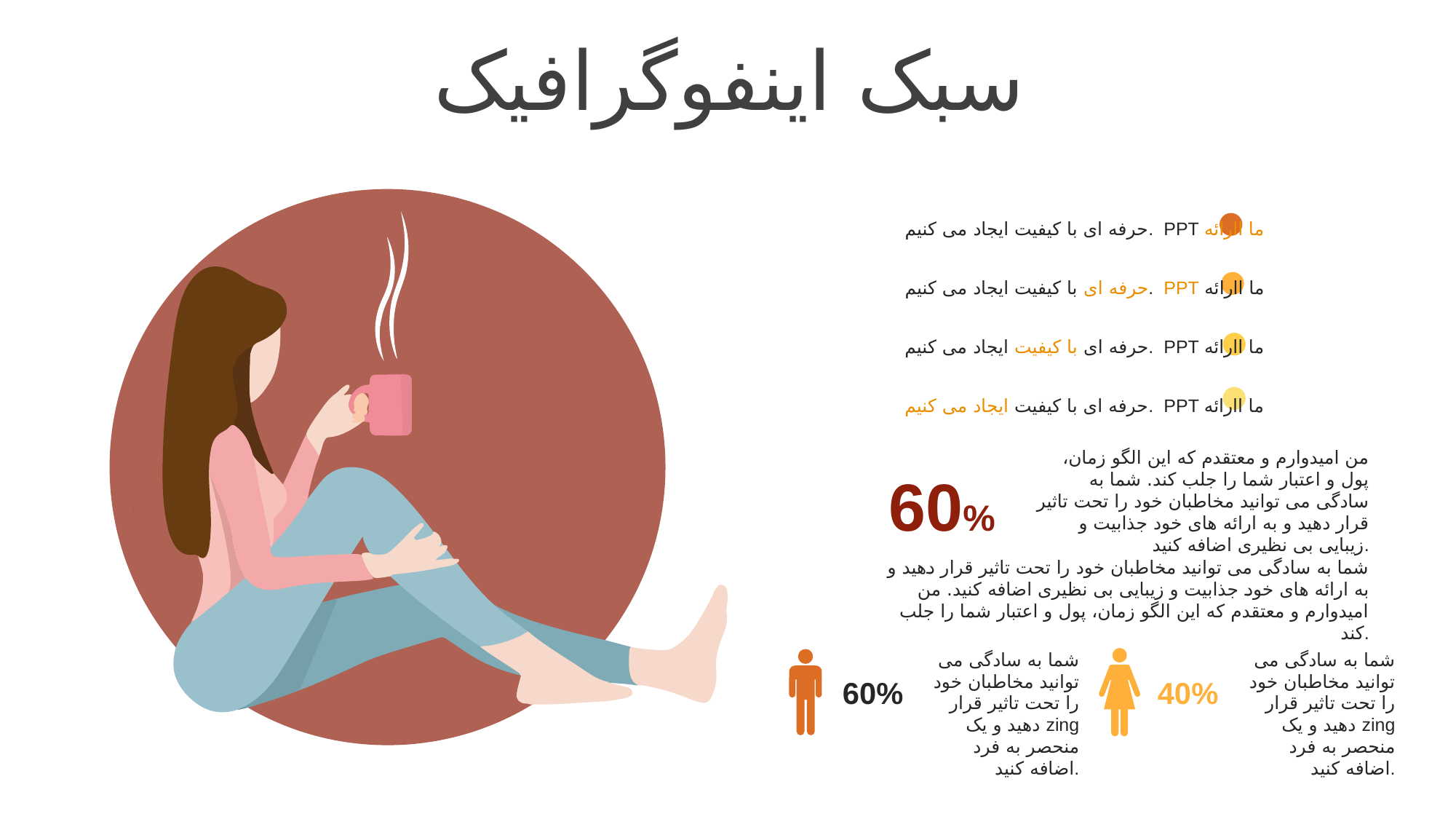

سبک اینفوگرافیک

حرفه ای با کیفیت ایجاد می کنیم.  PPT ما اارائه

حرفه ای با کیفیت ایجاد می کنیم.  PPT ما اارائه

حرفه ای با کیفیت ایجاد می کنیم.  PPT ما اارائه

حرفه ای با کیفیت ایجاد می کنیم.  PPT ما اارائه
من امیدوارم و معتقدم که این الگو زمان، پول و اعتبار شما را جلب کند. شما به سادگی می توانید مخاطبان خود را تحت تاثیر قرار دهید و به ارائه های خود جذابیت و زیبایی بی نظیری اضافه کنید.
60%
شما به سادگی می توانید مخاطبان خود را تحت تاثیر قرار دهید و به ارائه های خود جذابیت و زیبایی بی نظیری اضافه کنید. من امیدوارم و معتقدم که این الگو زمان، پول و اعتبار شما را جلب کند.
شما به سادگی می توانید مخاطبان خود را تحت تاثیر قرار دهید و یک zing منحصر به فرد اضافه کنید.
شما به سادگی می توانید مخاطبان خود را تحت تاثیر قرار دهید و یک zing منحصر به فرد اضافه کنید.

60%
40%